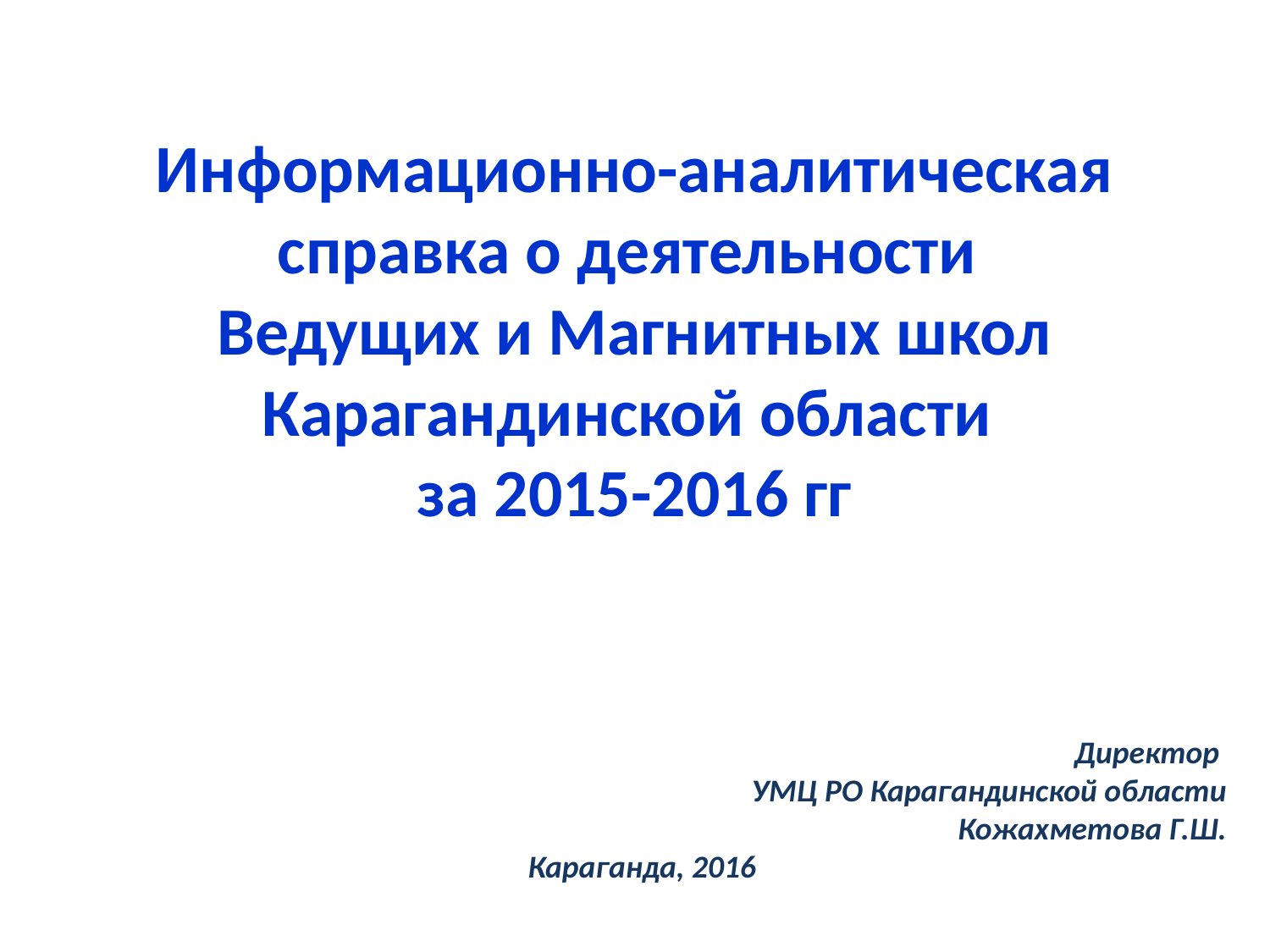

# Информационно-аналитическая справка о деятельности Ведущих и Магнитных школ Карагандинской области за 2015-2016 гг
Директор
УМЦ РО Карагандинской области
Кожахметова Г.Ш.
Караганда, 2016